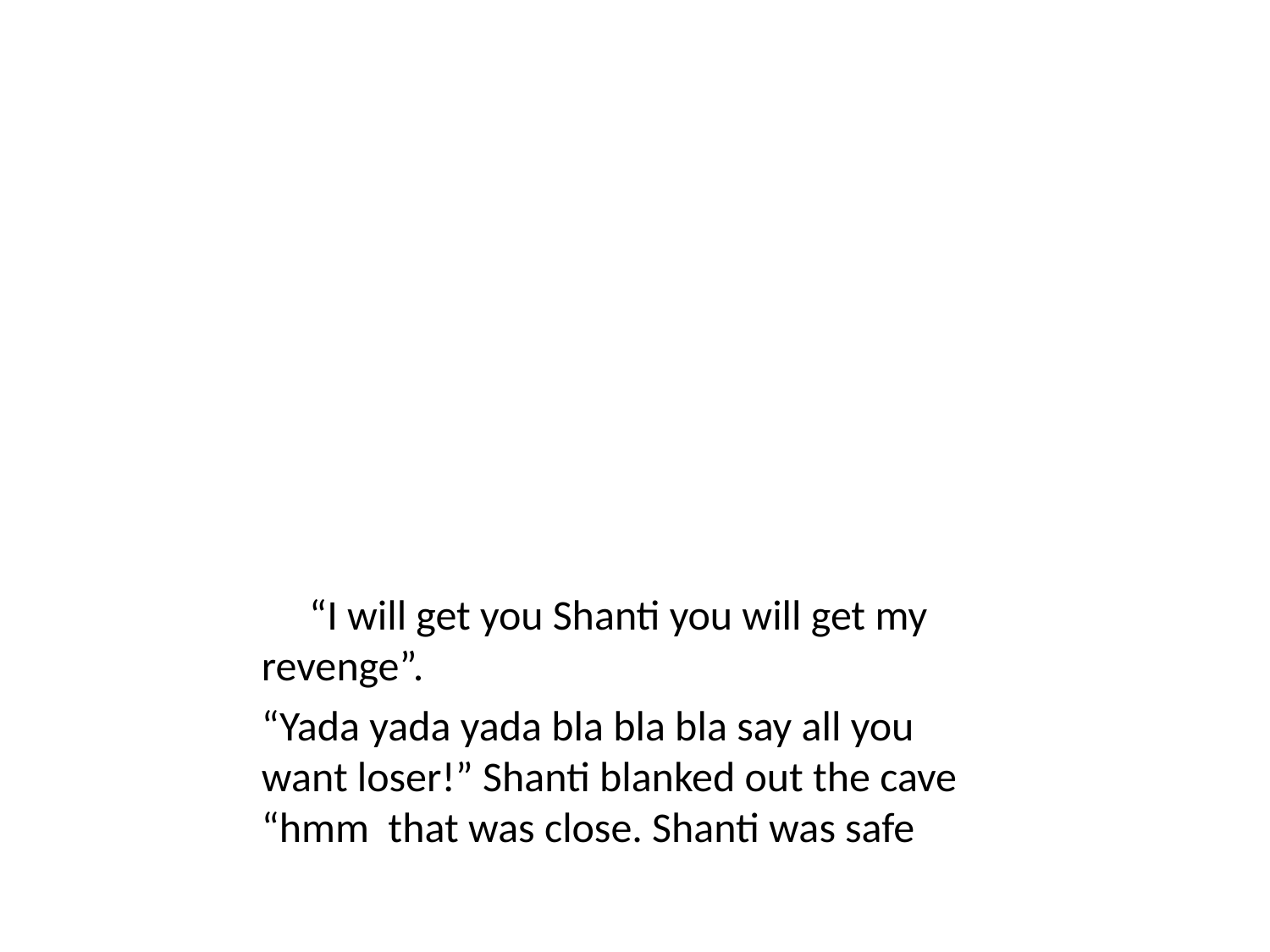

“I will get you Shanti you will get my revenge”.
“Yada yada yada bla bla bla say all you want loser!” Shanti blanked out the cave “hmm  that was close. Shanti was safe